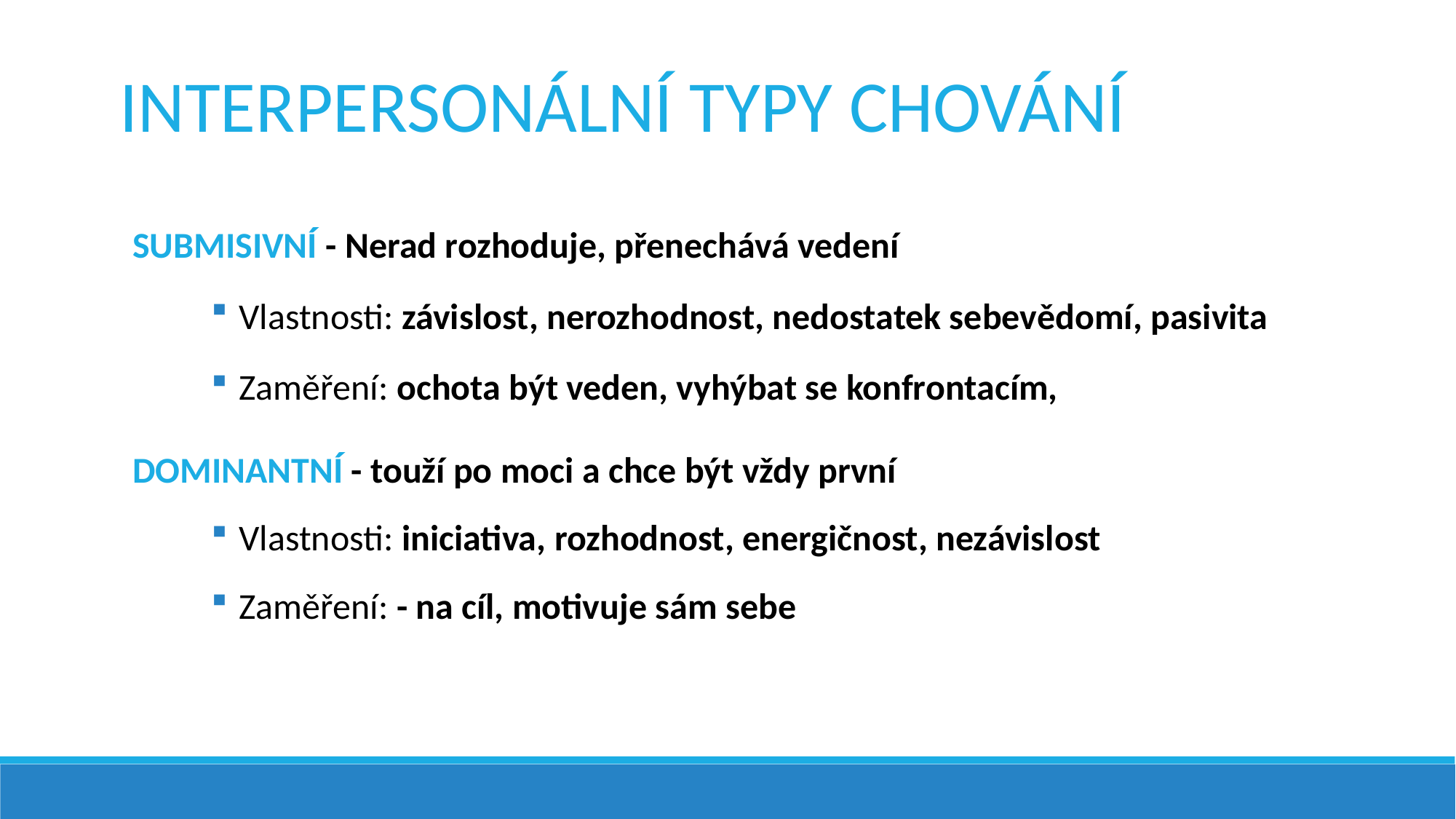

INTERPERSONÁLNÍ TYPY CHOVÁNÍ

SUBMISIVNÍ - Nerad rozhoduje, přenechává vedení
Vlastnosti: závislost, nerozhodnost, nedostatek sebevědomí, pasivita
Zaměření: ochota být veden, vyhýbat se konfrontacím,
DOMINANTNÍ - touží po moci a chce být vždy první
Vlastnosti: iniciativa, rozhodnost, energičnost, nezávislost
Zaměření: - na cíl, motivuje sám sebe